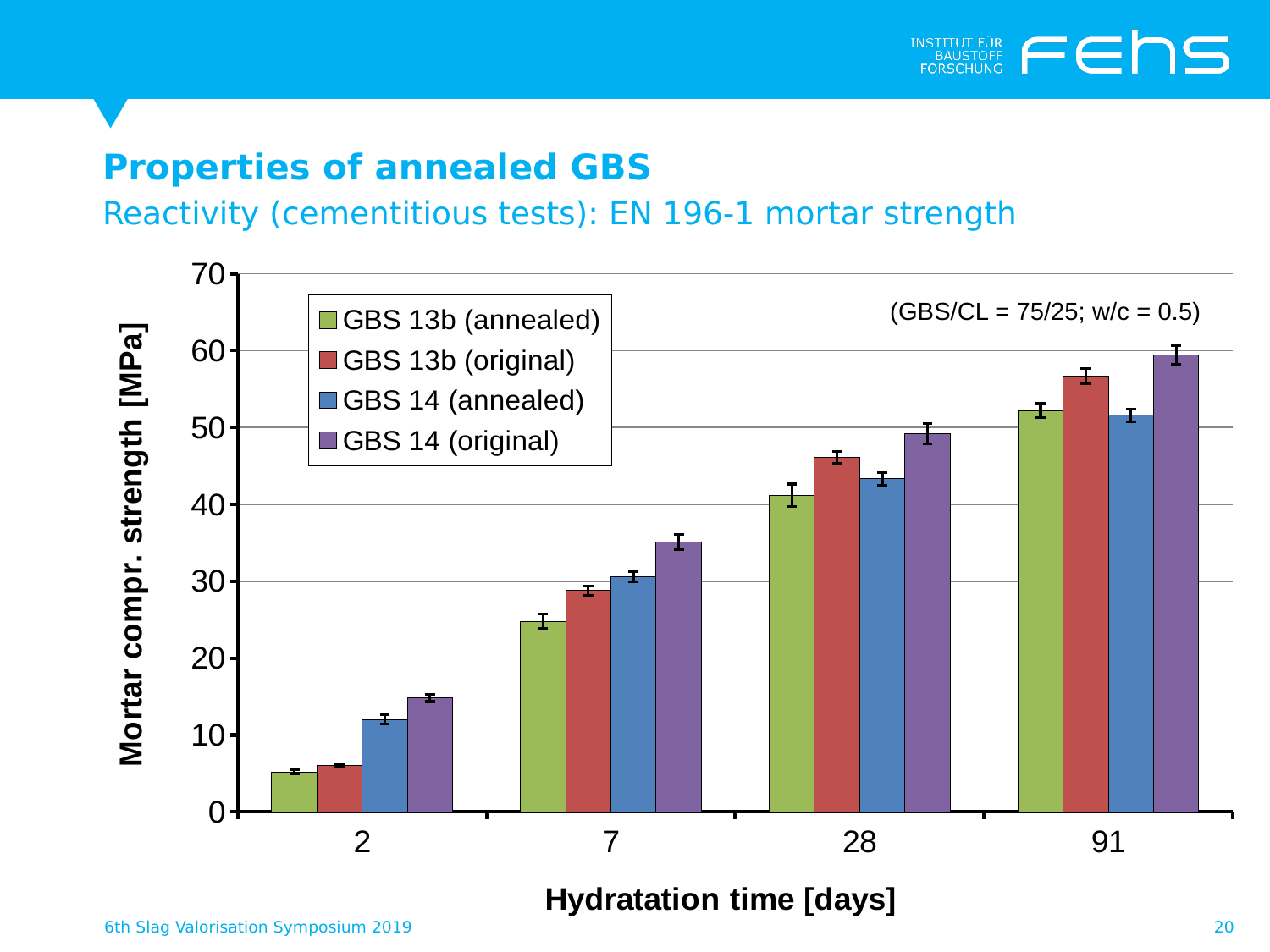

Properties of annealed GBS
Reactivity (cementitious tests): EN 196-1 mortar strength

### Chart

| Category | GBS 13b (annealed) | GBS 13b (original) | GBS 14 (annealed) | GBS 14 (original) |
|---|---|---|---|---|
| 2 | 5.2 | 6.0 | 12.016666666666667 | 14.8 |
| 7 | 24.8 | 28.8 | 30.566666666666666 | 35.1 |
| 28 | 41.2 | 46.1 | 43.316666666666634 | 49.2 |
| 91 | 52.2 | 56.7 | 51.6 | 59.4 |
 (GBS/CL = 75/25; w/c = 0.5)
6th Slag Valorisation Symposium 2019
20